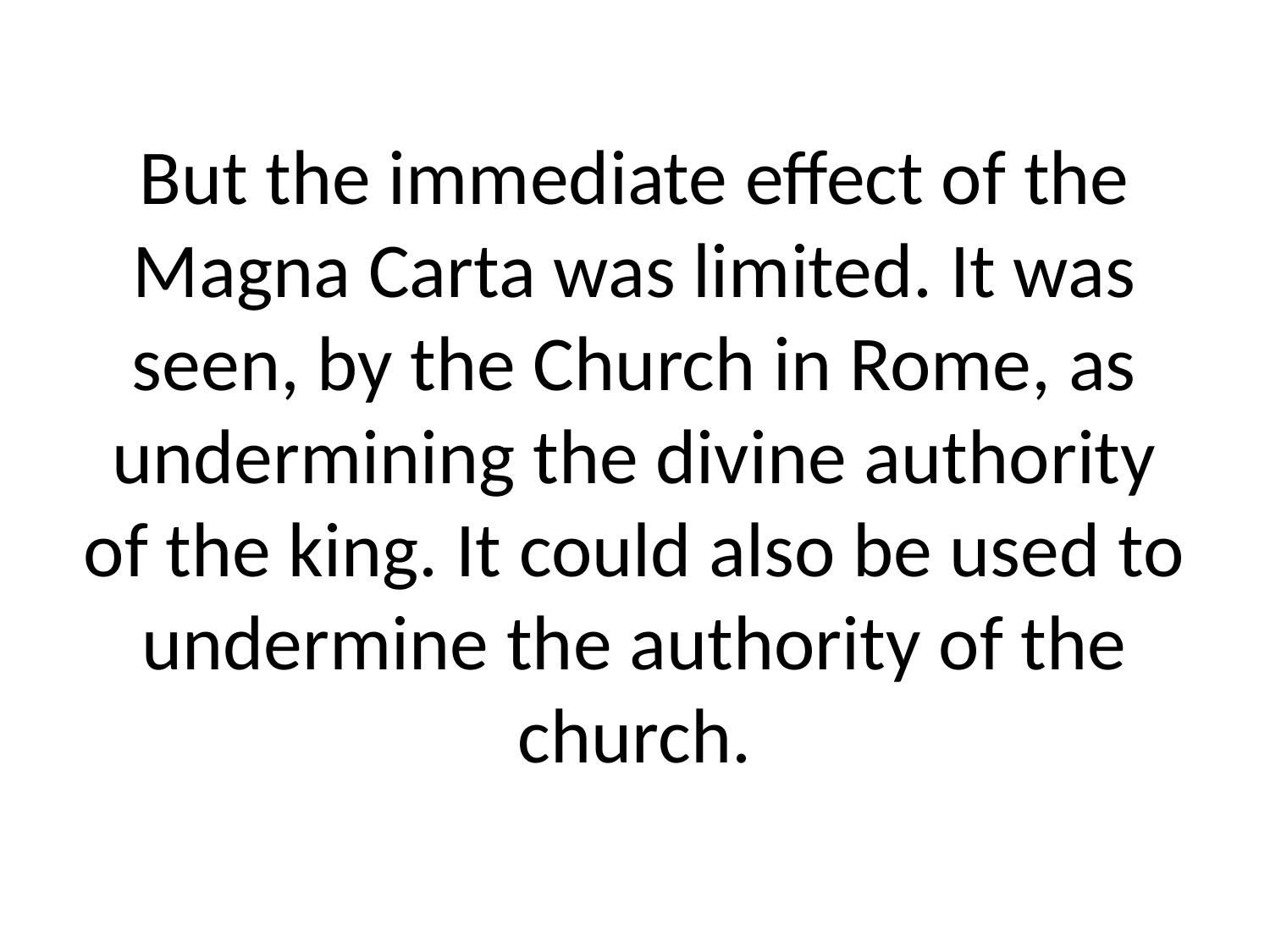

# But the immediate effect of the Magna Carta was limited. It was seen, by the Church in Rome, as undermining the divine authority of the king. It could also be used to undermine the authority of the church.